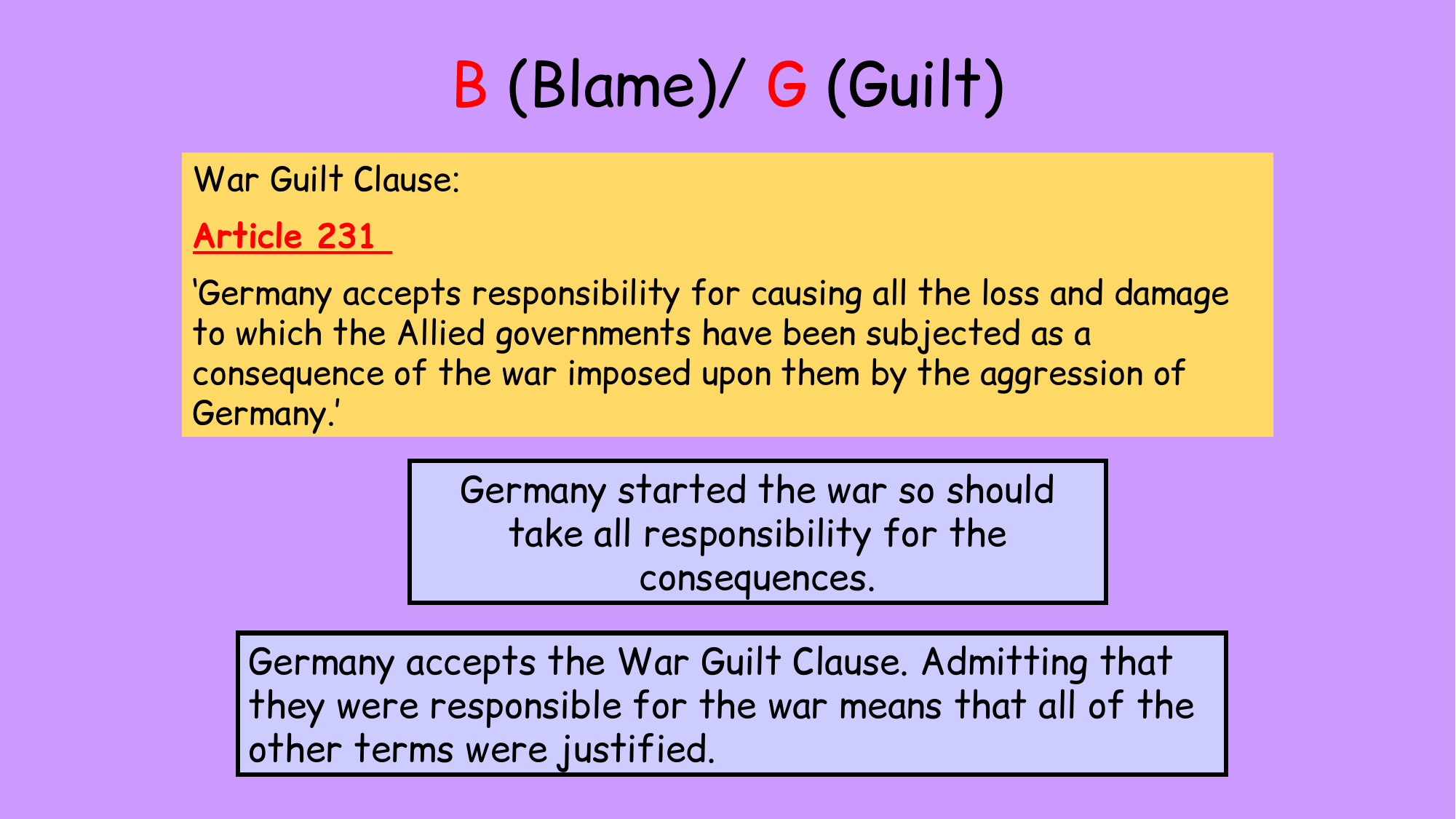

B (Blame)/ G (Guilt)
War Guilt Clause:
Article 231
‘Germany accepts responsibility for causing all the loss and damage to which the Allied governments have been subjected as a consequence of the war imposed upon them by the aggression of Germany.’
Germany started the war so should take all responsibility for the consequences.
Germany accepts the War Guilt Clause. Admitting that they were responsible for the war means that all of the other terms were justified.